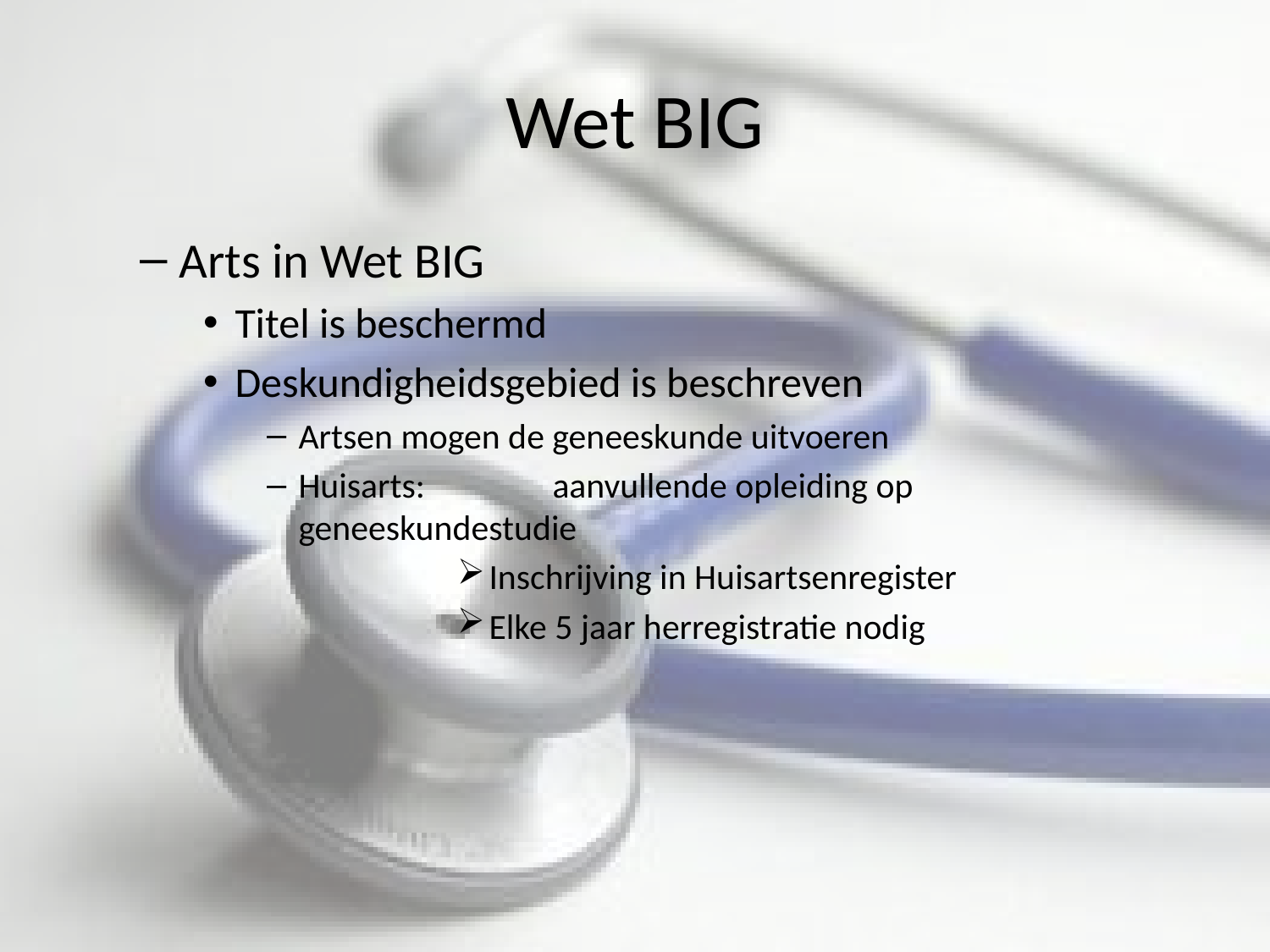

# Wet BIG
Arts in Wet BIG
Titel is beschermd
Deskundigheidsgebied is beschreven
Artsen mogen de geneeskunde uitvoeren
Huisarts: 	aanvullende opleiding op geneeskundestudie
Inschrijving in Huisartsenregister
Elke 5 jaar herregistratie nodig